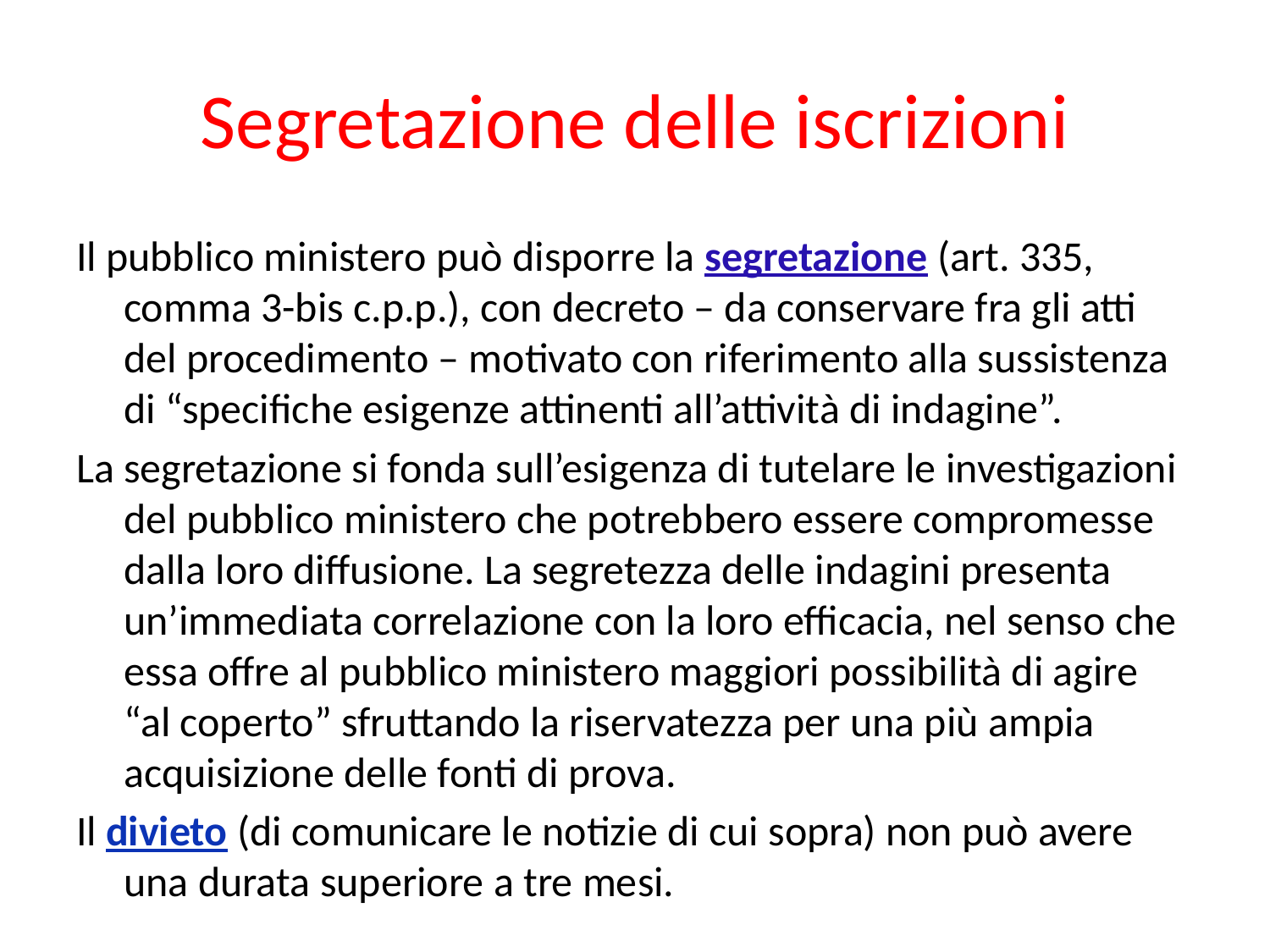

# Segretazione delle iscrizioni
Il pubblico ministero può disporre la segretazione (art. 335, comma 3-bis c.p.p.), con decreto – da conservare fra gli atti del procedimento – motivato con riferimento alla sussistenza di “specifiche esigenze attinenti all’attività di indagine”.
La segretazione si fonda sull’esigenza di tutelare le investigazioni del pubblico ministero che potrebbero essere compromesse dalla loro diffusione. La segretezza delle indagini presenta un’immediata correlazione con la loro efficacia, nel senso che essa offre al pubblico ministero maggiori possibilità di agire “al coperto” sfruttando la riservatezza per una più ampia acquisizione delle fonti di prova.
Il divieto (di comunicare le notizie di cui sopra) non può avere una durata superiore a tre mesi.